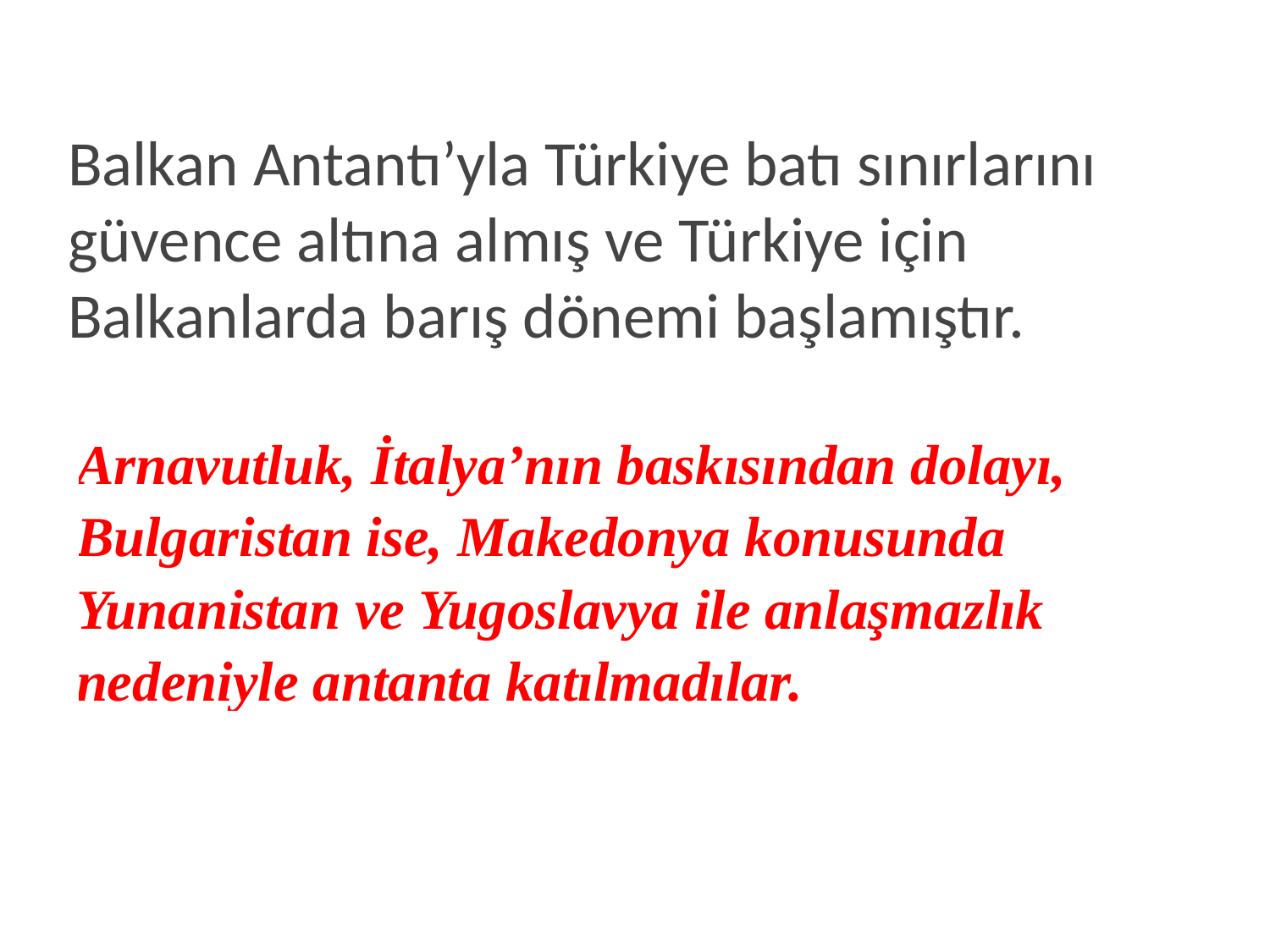

Balkan Antantı’yla Türkiye batı sınırlarını güvence altına almış ve Türkiye için Balkanlarda barış dönemi başlamıştır.
| Arnavutluk, İtalya’nın baskısından dolayı, Bulgaristan ise, Makedonya konusunda Yunanistan ve Yugoslavya ile anlaşmazlık nedeniyle antanta katılmadılar. |
| --- |